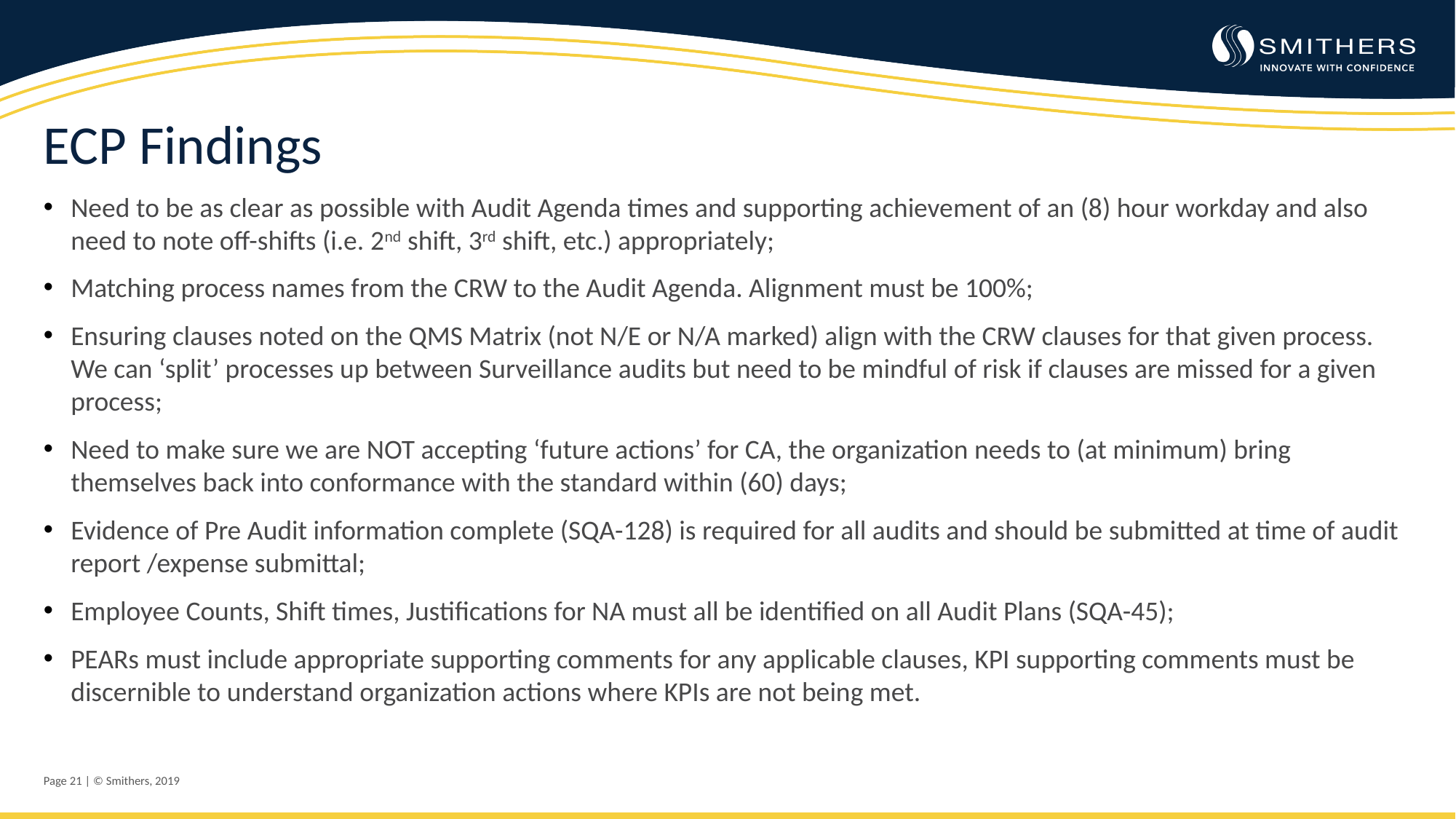

ECP Findings
Need to be as clear as possible with Audit Agenda times and supporting achievement of an (8) hour workday and also need to note off-shifts (i.e. 2nd shift, 3rd shift, etc.) appropriately;
Matching process names from the CRW to the Audit Agenda. Alignment must be 100%;
Ensuring clauses noted on the QMS Matrix (not N/E or N/A marked) align with the CRW clauses for that given process. We can ‘split’ processes up between Surveillance audits but need to be mindful of risk if clauses are missed for a given process;
Need to make sure we are NOT accepting ‘future actions’ for CA, the organization needs to (at minimum) bring themselves back into conformance with the standard within (60) days;
Evidence of Pre Audit information complete (SQA-128) is required for all audits and should be submitted at time of audit report /expense submittal;
Employee Counts, Shift times, Justifications for NA must all be identified on all Audit Plans (SQA-45);
PEARs must include appropriate supporting comments for any applicable clauses, KPI supporting comments must be discernible to understand organization actions where KPIs are not being met.

Page 21 | © Smithers, 2019